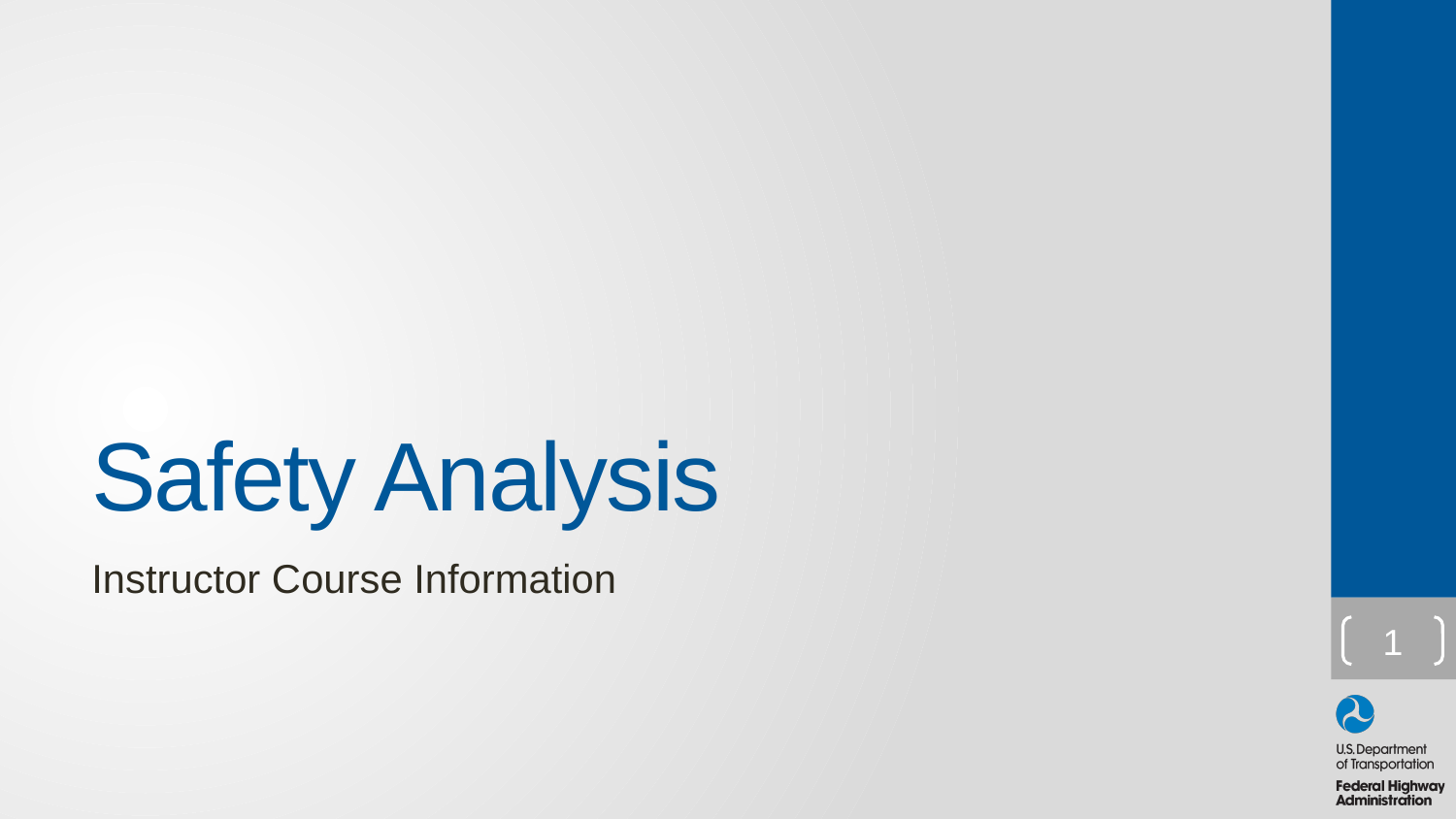

# Safety Analysis
Instructor Course Information
1